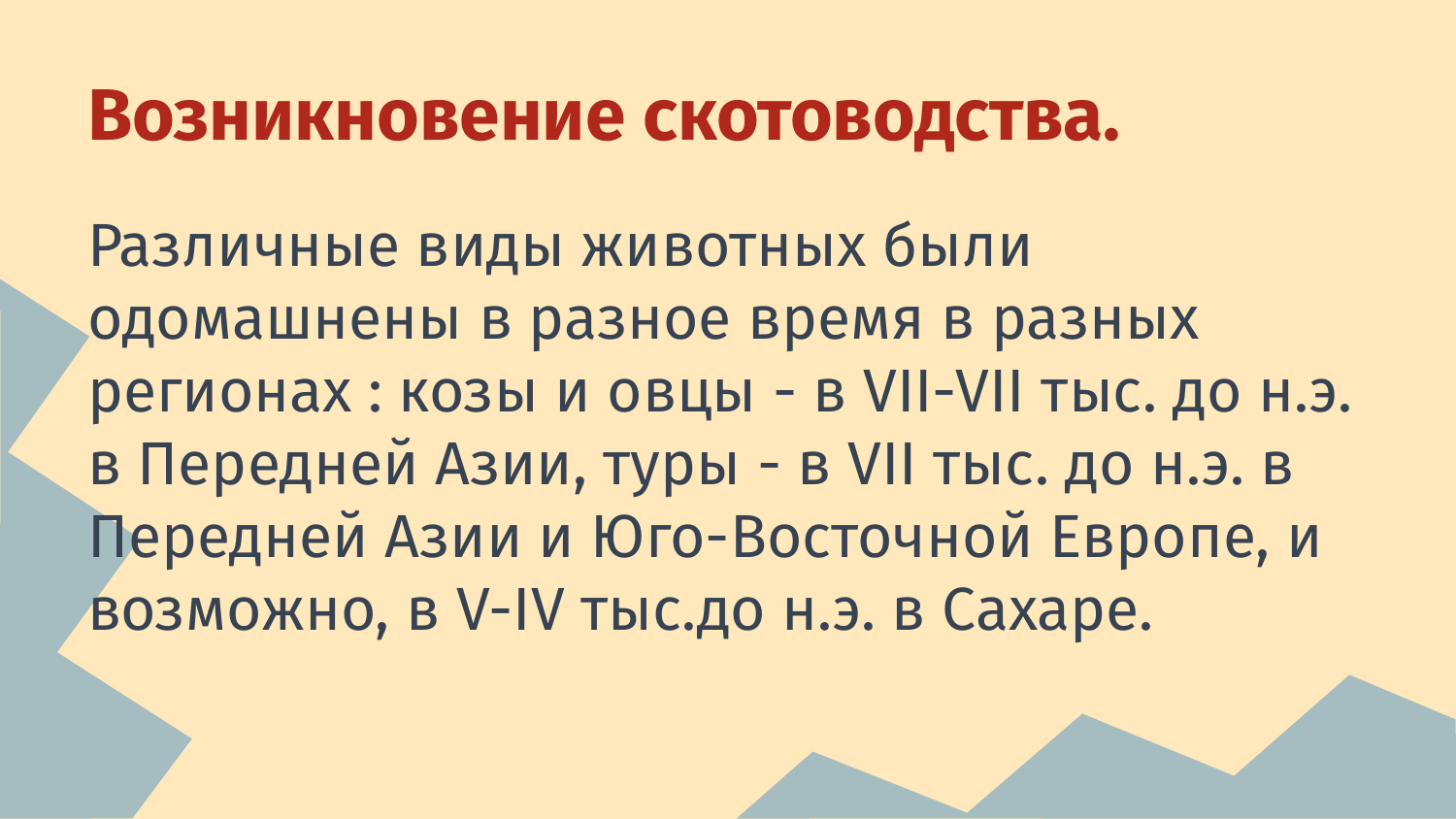

# Возникновение скотоводства.
Различные виды животных были одомашнены в разное время в разных регионах : козы и овцы - в VII-VII тыс. до н.э. в Передней Азии, туры - в VII тыс. до н.э. в Передней Азии и Юго-Восточной Европе, и возможно, в V-IV тыс.до н.э. в Сахаре.